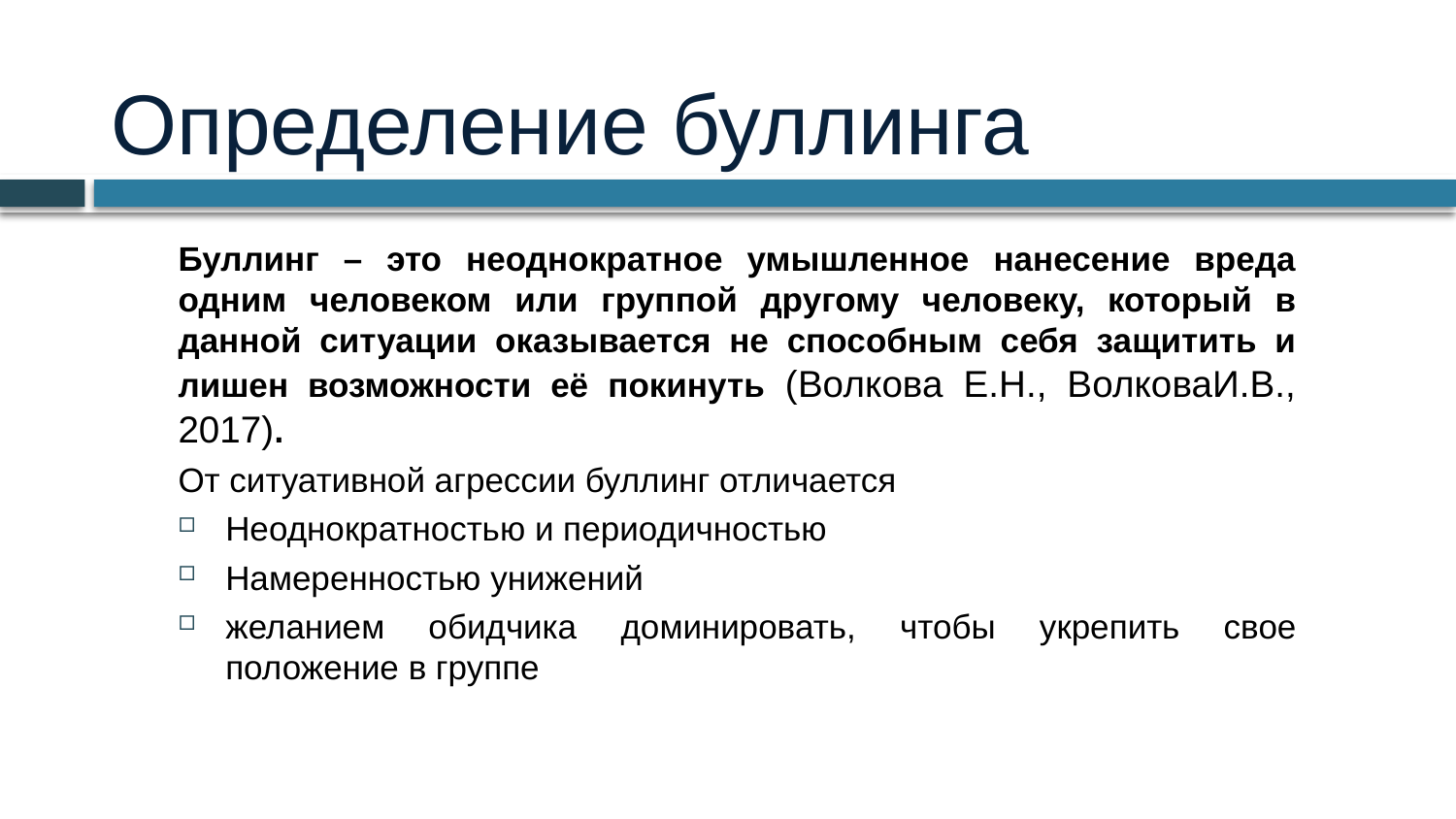

# Определение буллинга

Буллинг – это неоднократное умышленное нанесение вреда одним человеком или группой другому человеку, который в данной ситуации оказывается не способным себя защитить и лишен возможности её покинуть (Волкова Е.Н., ВолковаИ.В., 2017).
От ситуативной агрессии буллинг отличается
Неоднократностью и периодичностью
Намеренностью унижений
желанием обидчика доминировать, чтобы укрепить свое положение в группе